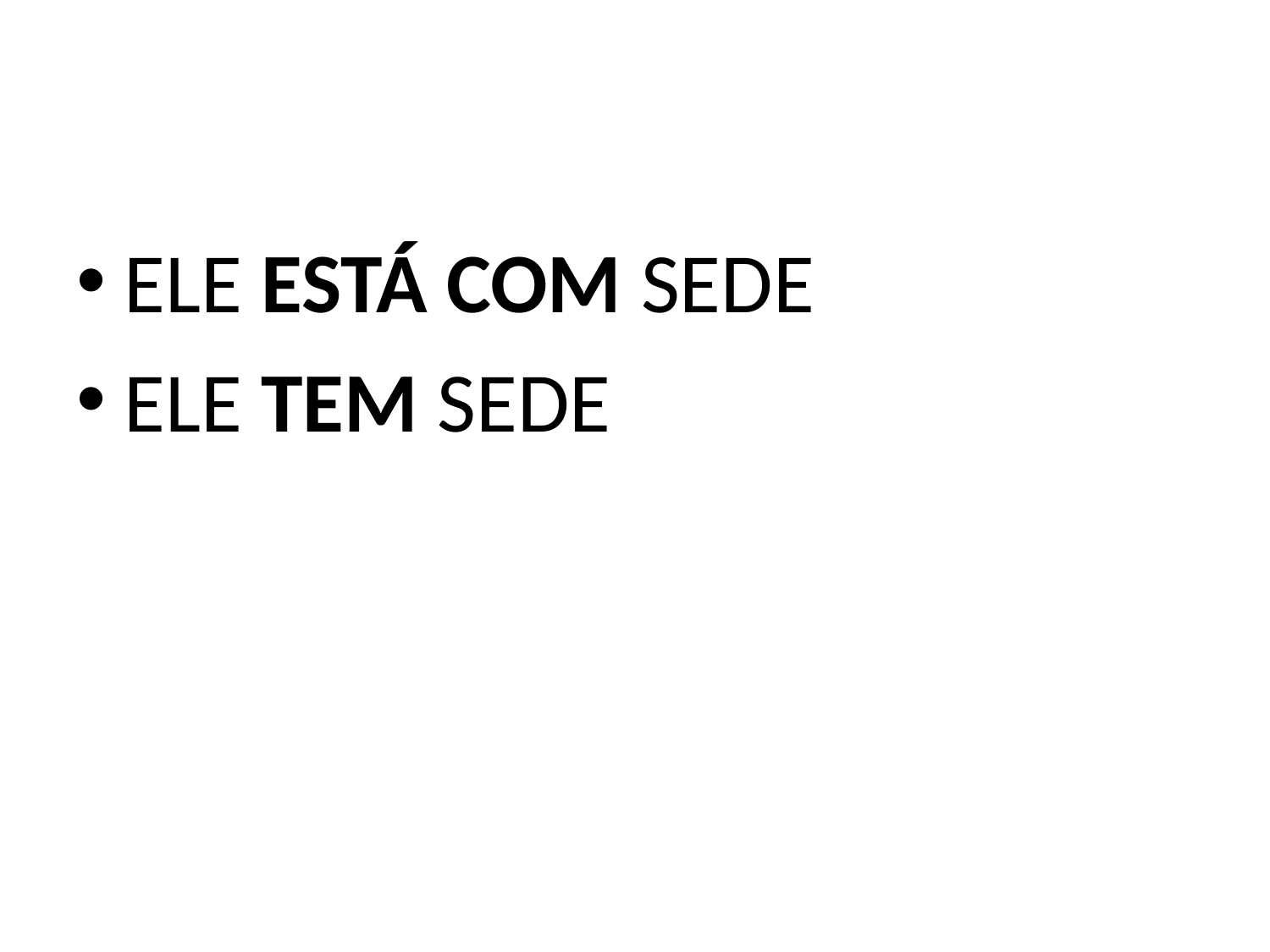

#
ELE ESTÁ COM SEDE
ELE TEM SEDE